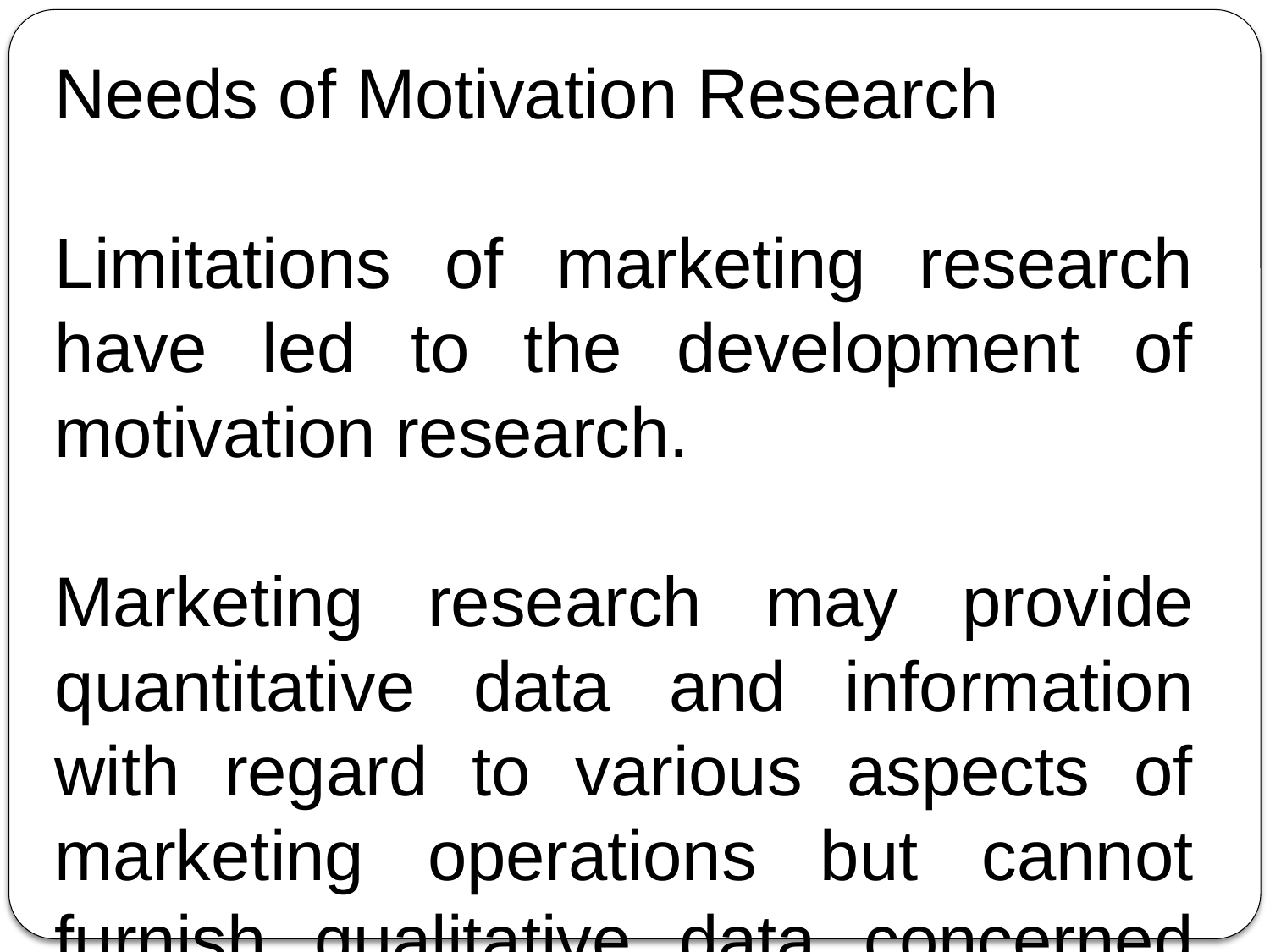

Needs of Motivation Research

Limitations of marketing research have led to the development of motivation research.

Marketing research may provide quantitative data and information with regard to various aspects of marketing operations but cannot furnish qualitative data concerned with its consumers.